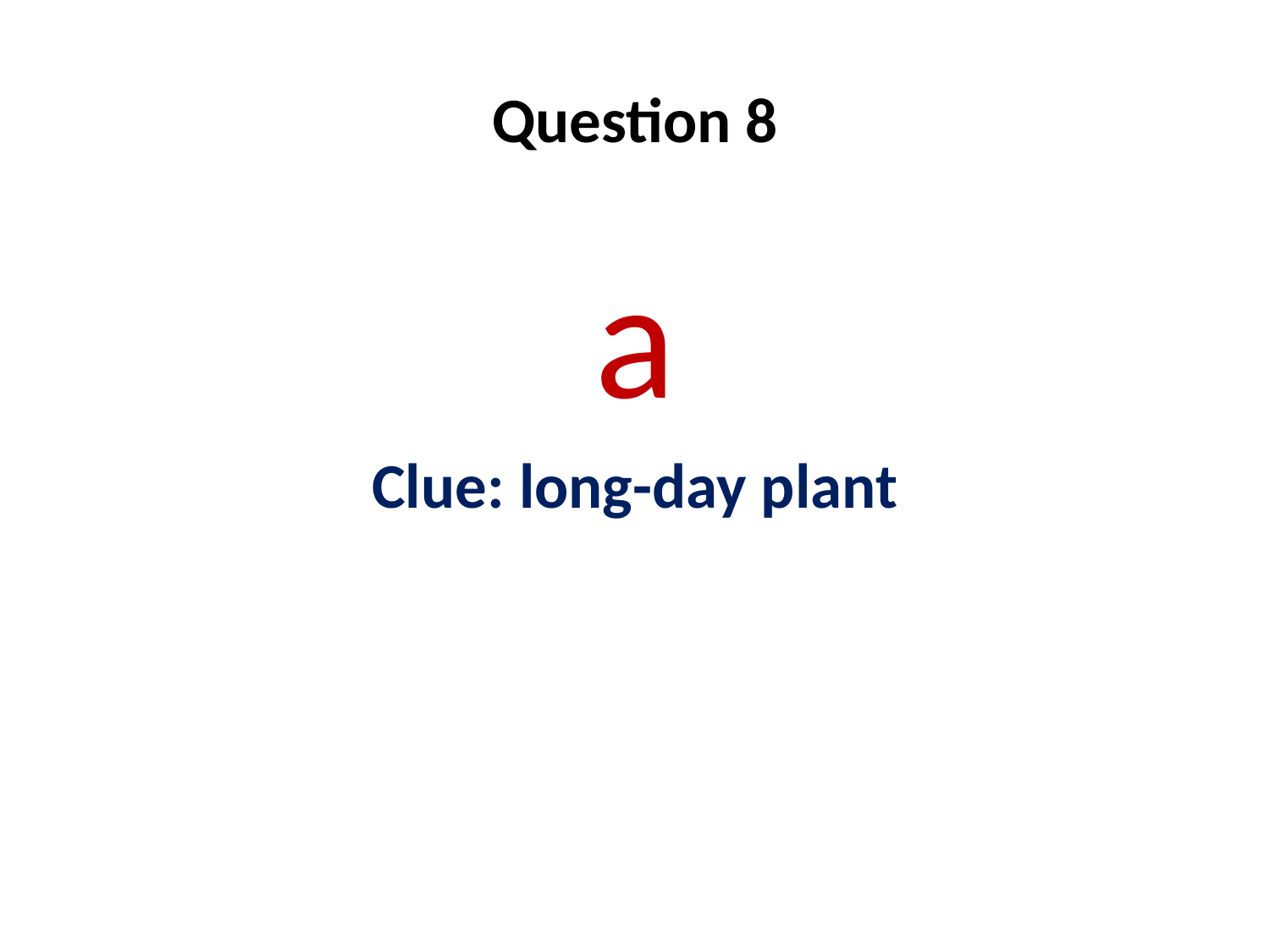

# Question 8
a
Clue: long-day plant